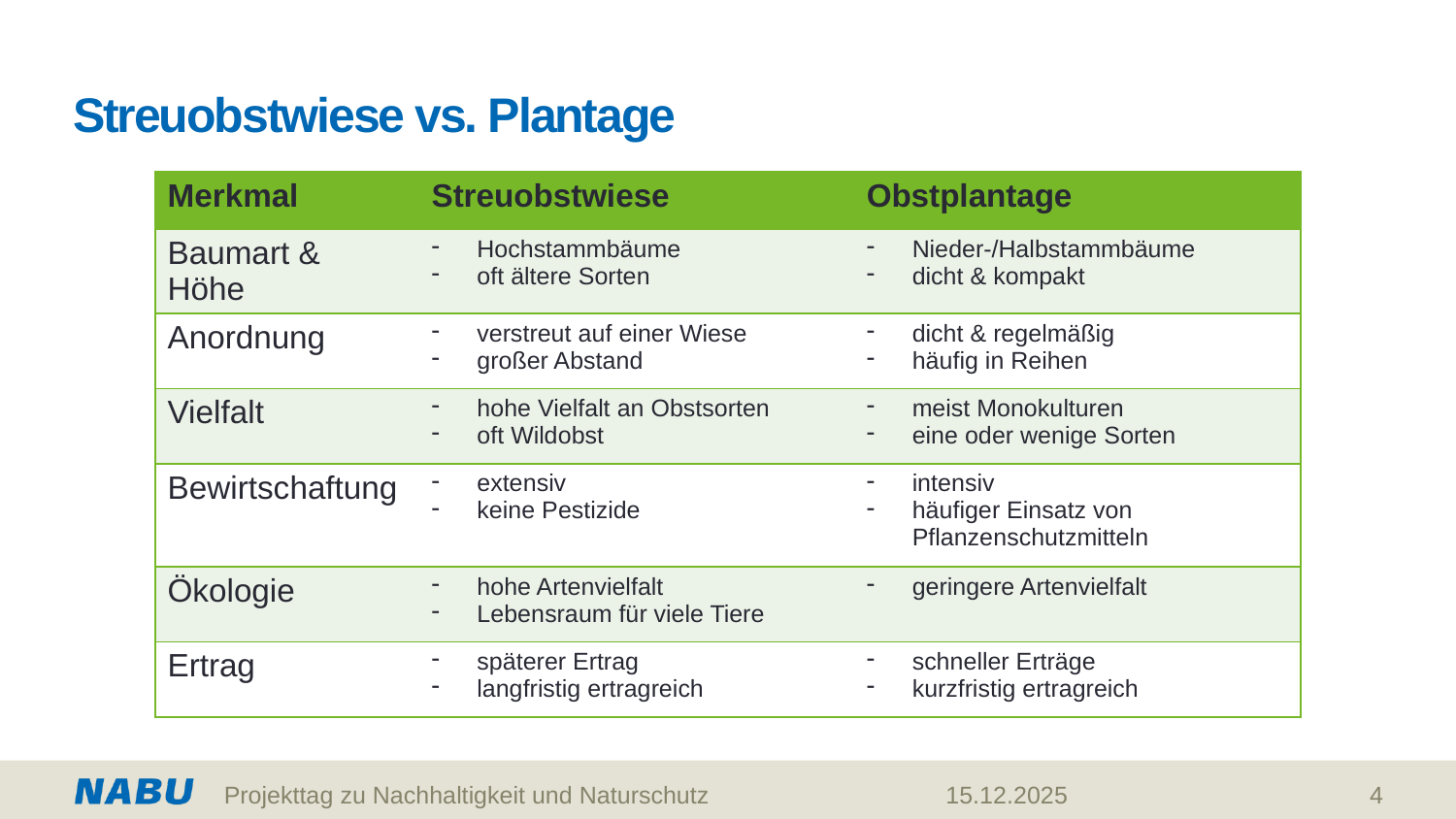

# Streuobstwiese vs. Plantage
| Merkmal | Streuobstwiese | Obstplantage |
| --- | --- | --- |
| Baumart & Höhe | Hochstammbäume oft ältere Sorten | Nieder-/Halbstammbäume dicht & kompakt |
| Anordnung | verstreut auf einer Wiese großer Abstand | dicht & regelmäßig häufig in Reihen |
| Vielfalt | hohe Vielfalt an Obstsorten oft Wildobst | meist Monokulturen eine oder wenige Sorten |
| Bewirtschaftung | extensiv keine Pestizide | intensiv häufiger Einsatz von Pflanzenschutzmitteln |
| Ökologie | hohe Artenvielfalt Lebensraum für viele Tiere | geringere Artenvielfalt |
| Ertrag | späterer Ertrag langfristig ertragreich | schneller Erträge kurzfristig ertragreich |

Projekttag zu Nachhaltigkeit und Naturschutz
15.12.2025
4